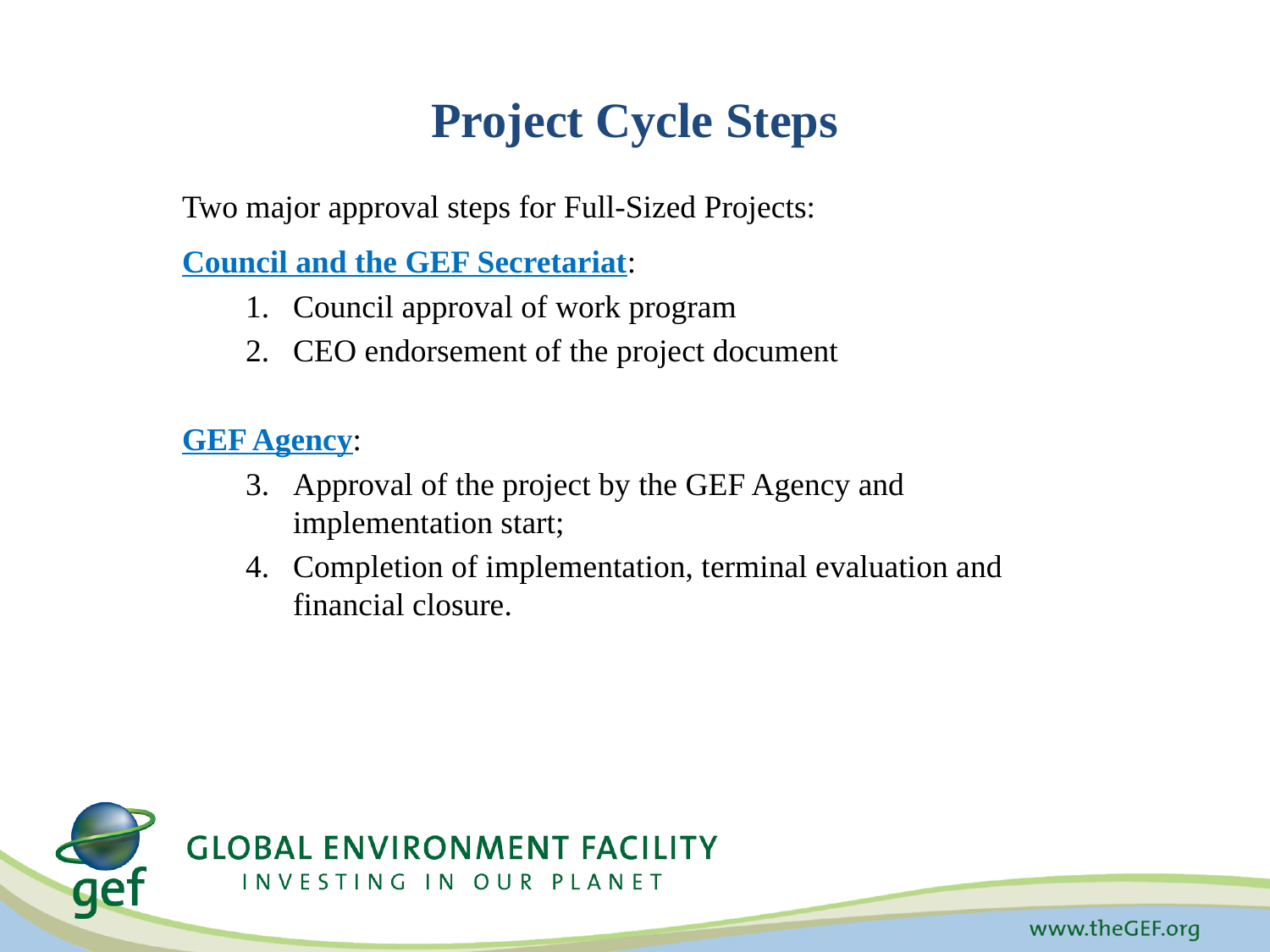

# Project Cycle Steps
Two major approval steps for Full-Sized Projects:
Council and the GEF Secretariat:
Council approval of work program
CEO endorsement of the project document

GEF Agency:
Approval of the project by the GEF Agency and implementation start;
Completion of implementation, terminal evaluation and financial closure.